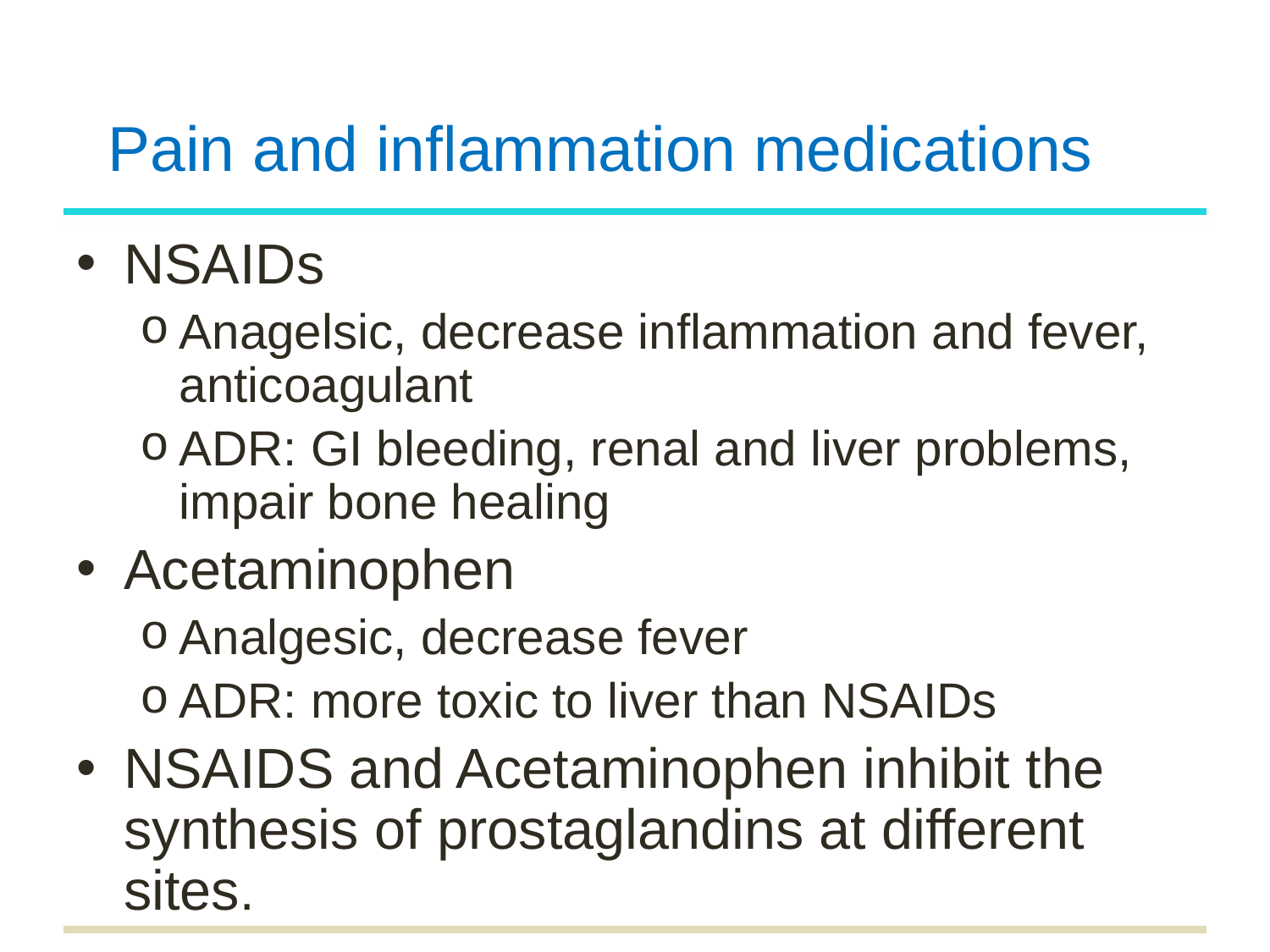

# Pain and inflammation medications
NSAIDs
Anagelsic, decrease inflammation and fever, anticoagulant
ADR: GI bleeding, renal and liver problems, impair bone healing
Acetaminophen
Analgesic, decrease fever
ADR: more toxic to liver than NSAIDs
NSAIDS and Acetaminophen inhibit the synthesis of prostaglandins at different sites.